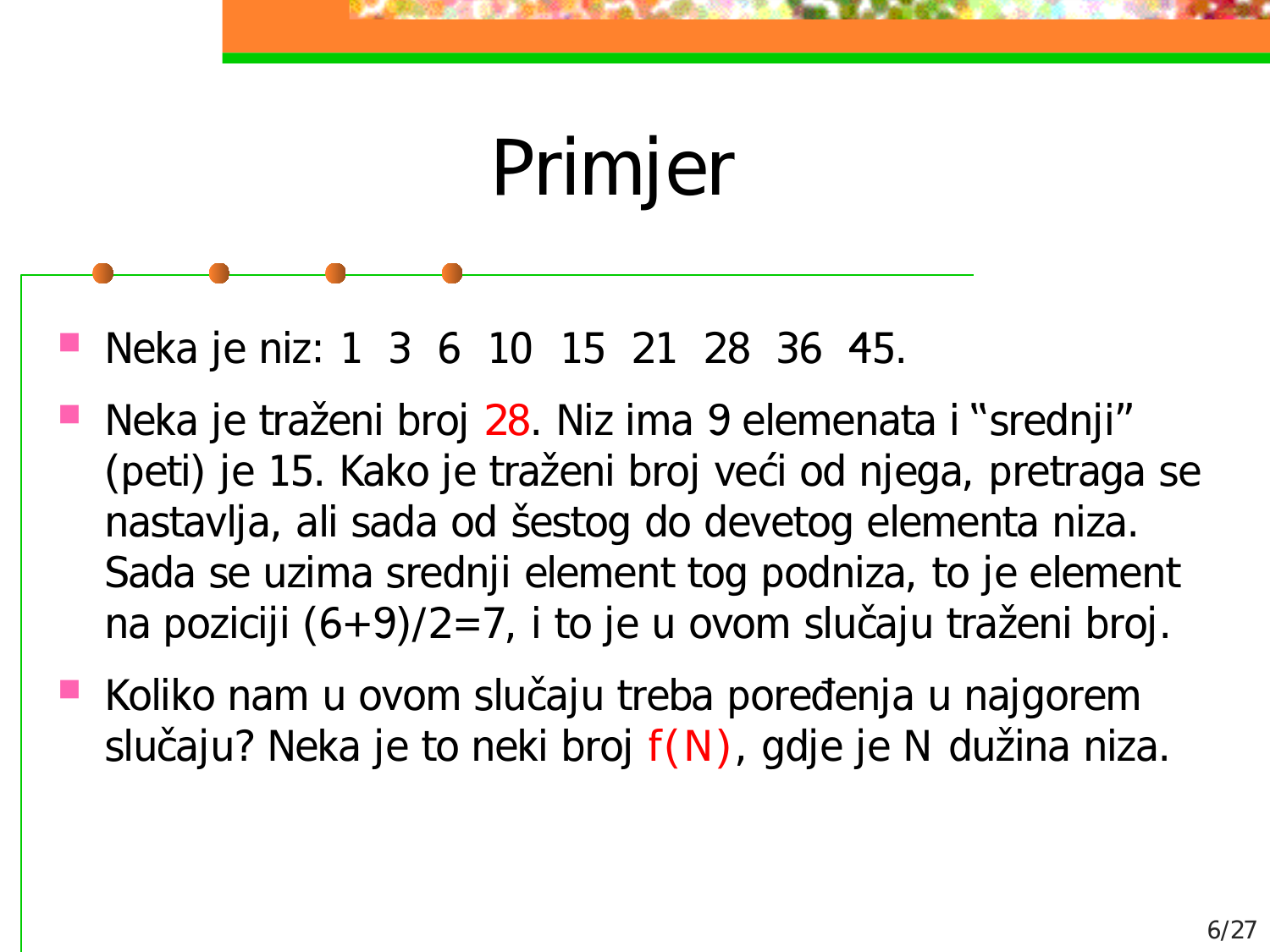

# Primjer
Neka je niz: 1  3  6  10  15  21  28  36  45.
Neka je traženi broj 28. Niz ima 9 elemenata i “srednji” (peti) je 15. Kako je traženi broj veći od njega, pretraga se nastavlja, ali sada od šestog do devetog elementa niza. Sada se uzima srednji element tog podniza, to je element na poziciji (6+9)/2=7, i to je u ovom slučaju traženi broj.
Koliko nam u ovom slučaju treba poređenja u najgorem slučaju? Neka je to neki broj f(N), gdje je N dužina niza.
6/27